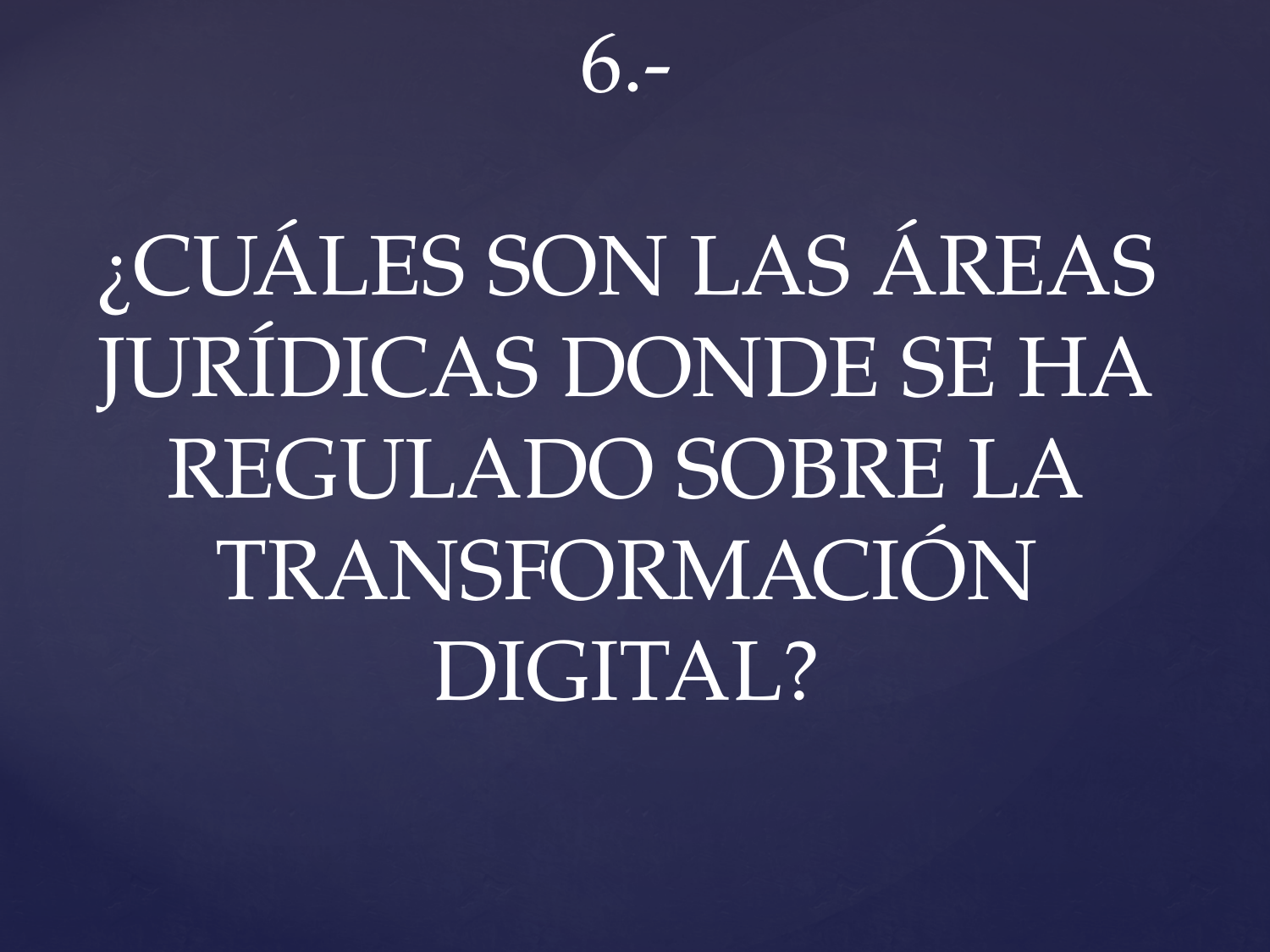

# 6.- ¿CUÁLES SON LAS ÁREAS JURÍDICAS DONDE SE HA REGULADO SOBRE LA TRANSFORMACIÓN DIGITAL?